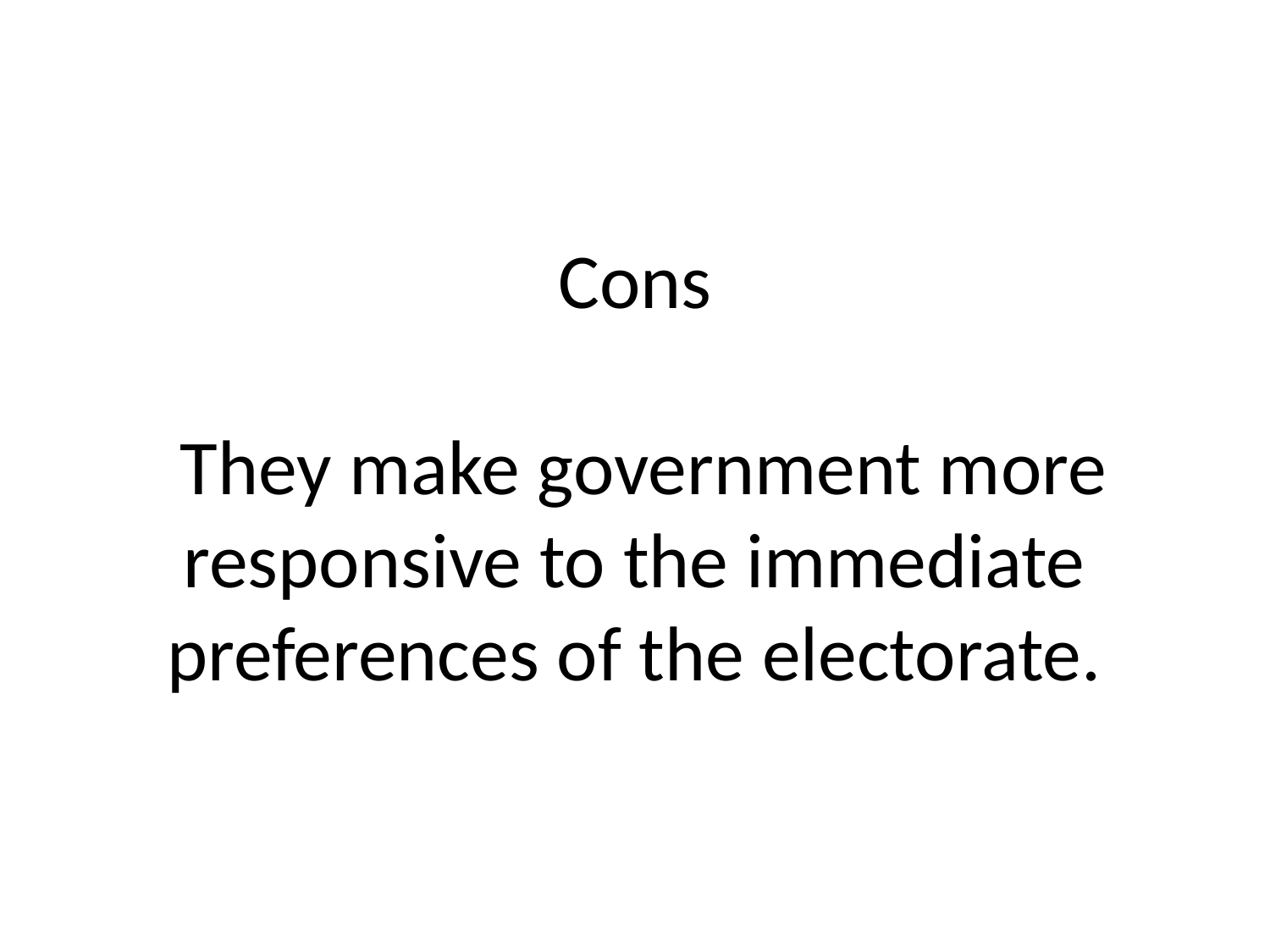

# Cons They make government more responsive to the immediate preferences of the electorate.